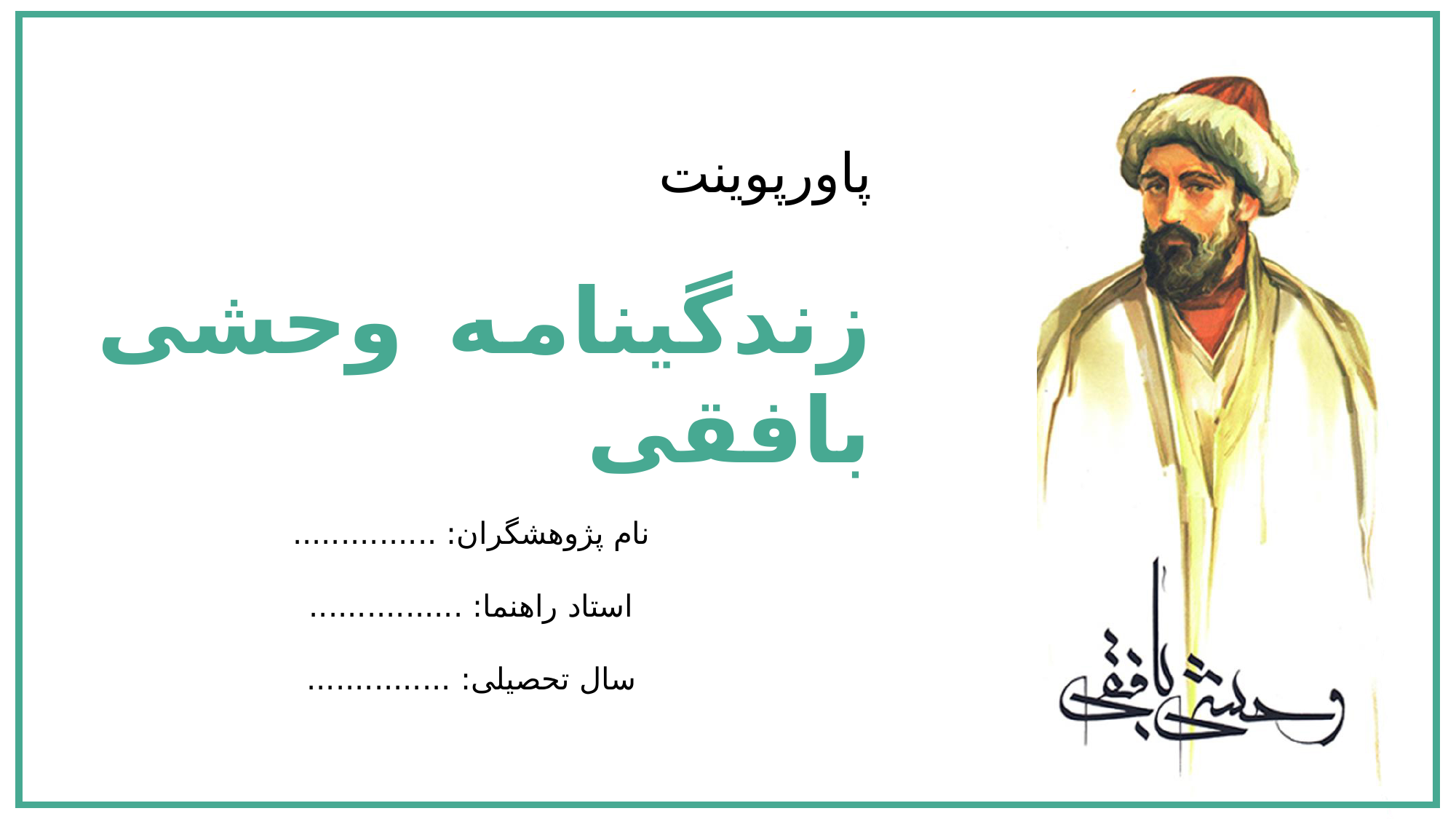

پاورپوینت
زندگینامه وحشی بافقی
نام پژوهشگران: ...............
استاد راهنما: ................
سال تحصیلی: ...............